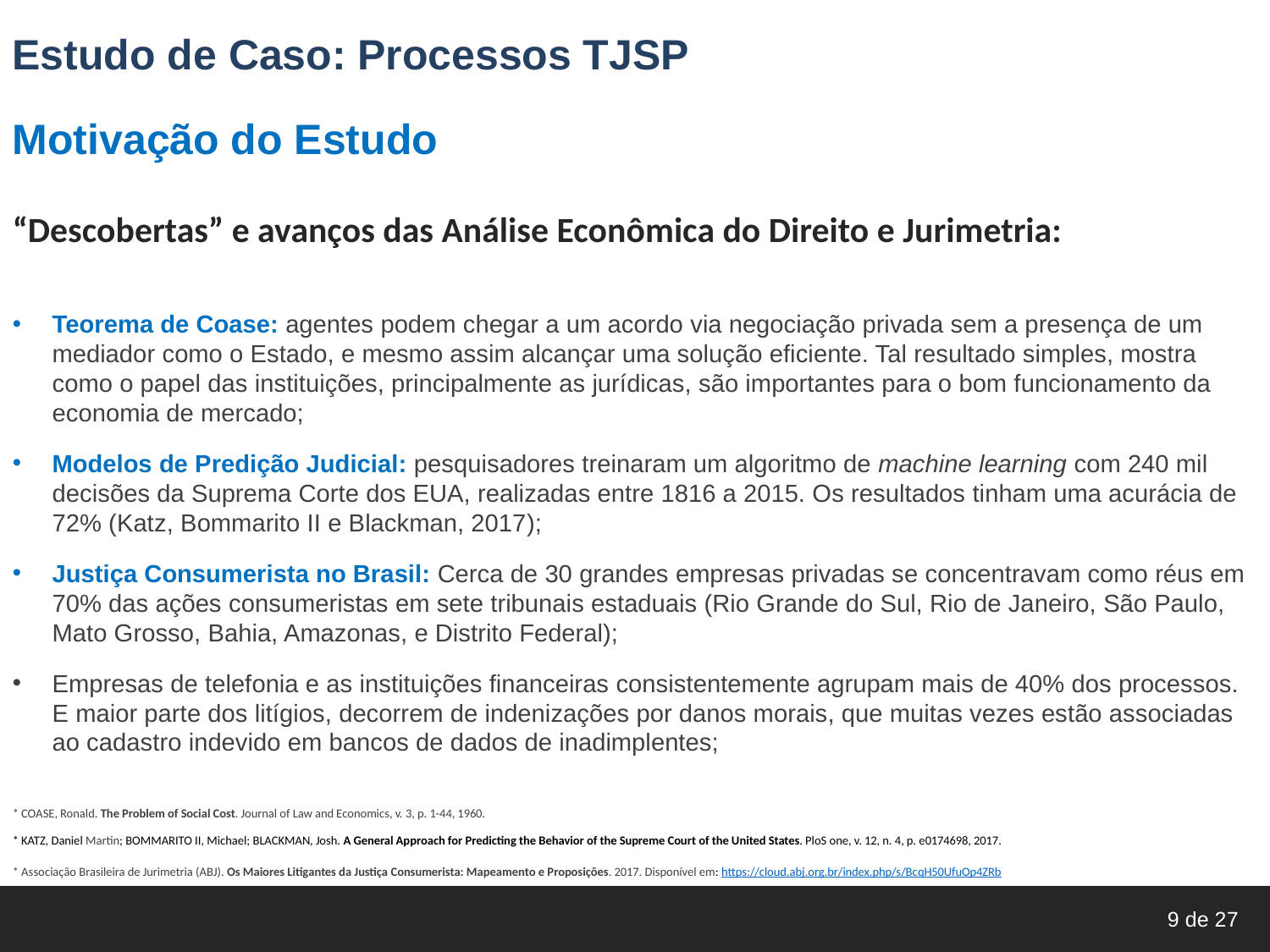

Estudo de Caso: Processos TJSP
Motivação do Estudo
“Descobertas” e avanços das Análise Econômica do Direito e Jurimetria:

Teorema de Coase: agentes podem chegar a um acordo via negociação privada sem a presença de um mediador como o Estado, e mesmo assim alcançar uma solução eficiente. Tal resultado simples, mostra como o papel das instituições, principalmente as jurídicas, são importantes para o bom funcionamento da economia de mercado;

Modelos de Predição Judicial: pesquisadores treinaram um algoritmo de machine learning com 240 mil decisões da Suprema Corte dos EUA, realizadas entre 1816 a 2015. Os resultados tinham uma acurácia de 72% (Katz, Bommarito II e Blackman, 2017);

Justiça Consumerista no Brasil: Cerca de 30 grandes empresas privadas se concentravam como réus em 70% das ações consumeristas em sete tribunais estaduais (Rio Grande do Sul, Rio de Janeiro, São Paulo, Mato Grosso, Bahia, Amazonas, e Distrito Federal);

Empresas de telefonia e as instituições financeiras consistentemente agrupam mais de 40% dos processos. E maior parte dos litígios, decorrem de indenizações por danos morais, que muitas vezes estão associadas ao cadastro indevido em bancos de dados de inadimplentes;
* COASE, Ronald. The Problem of Social Cost. Journal of Law and Economics, v. 3, p. 1-44, 1960.
* KATZ, Daniel Martin; BOMMARITO II, Michael; BLACKMAN, Josh. A General Approach for Predicting the Behavior of the Supreme Court of the United States. PloS one, v. 12, n. 4, p. e0174698, 2017.
* Associação Brasileira de Jurimetria (ABJ). Os Maiores Litigantes da Justiça Consumerista: Mapeamento e Proposições. 2017. Disponível em: https://cloud.abj.org.br/index.php/s/BcqH50UfuOp4ZRb